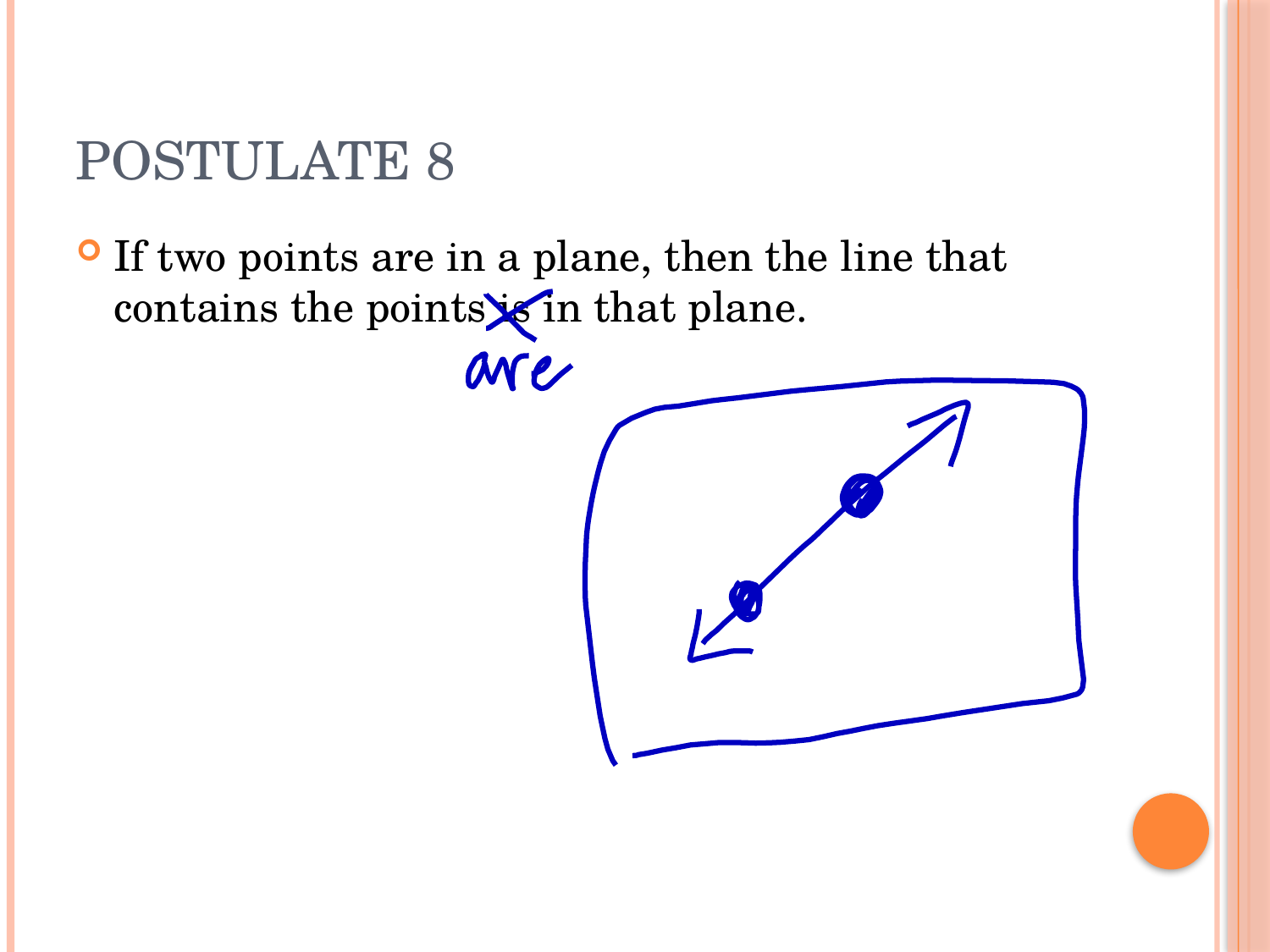

# Postulate 8
If two points are in a plane, then the line that contains the points is in that plane.